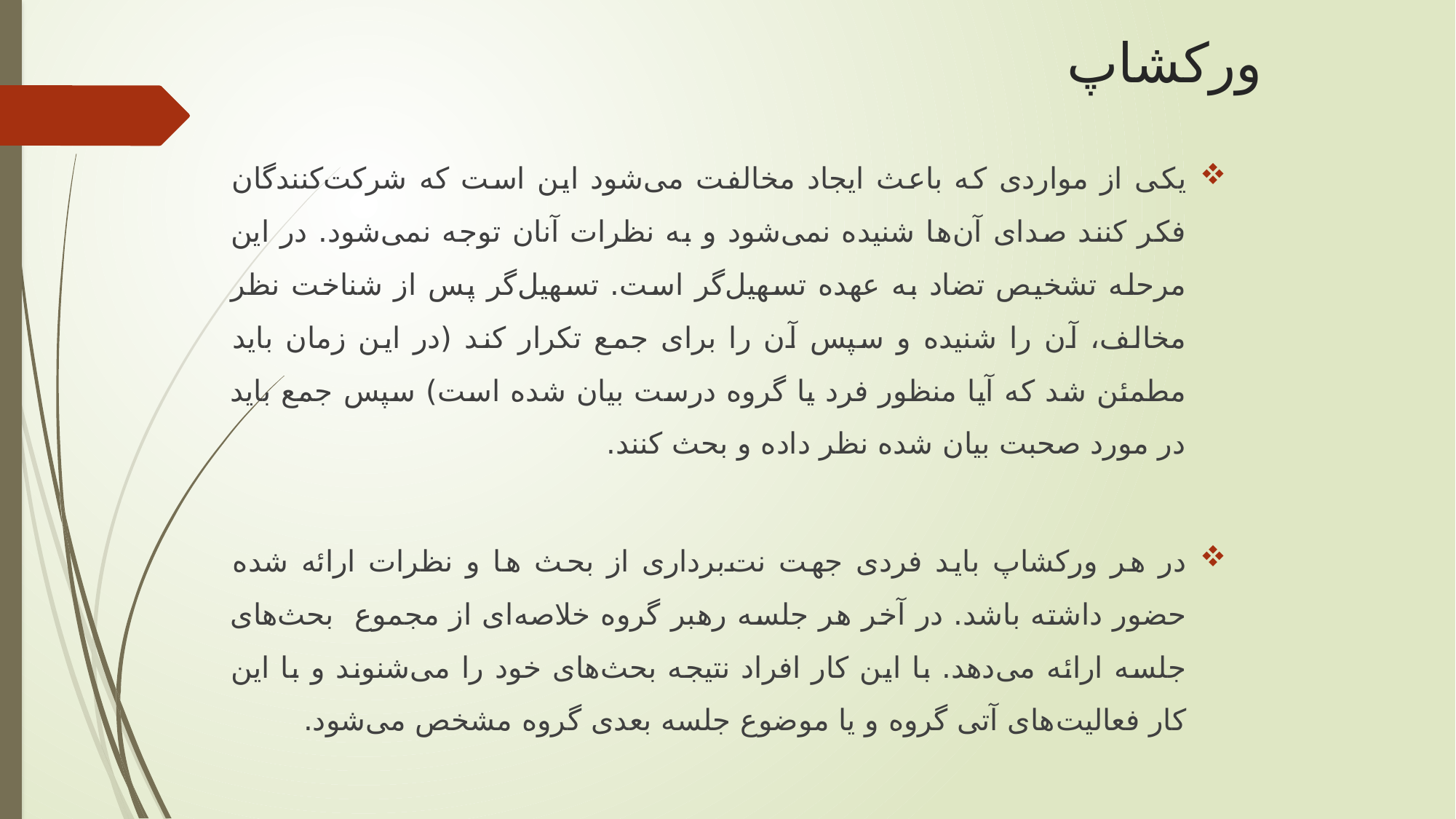

# ورکشاپ
یکی از مواردی که باعث ایجاد مخالفت می‌شود این است که شرکت‌کنندگان فکر کنند صدای آن‌ها شنیده نمی‌شود و به نظرات آنان توجه نمی‌شود. در این مرحله تشخیص تضاد به عهده تسهیل‌گر است. تسهیل‌گر پس از شناخت نظر مخالف، آن را شنیده و سپس آن را برای جمع تکرار کند (در این زمان باید مطمئن شد که آیا منظور فرد یا گروه درست بیان شده است) سپس جمع باید در مورد صحبت بیان شده نظر داده و بحث کنند.

در هر ورکشاپ باید فردی جهت نت‌برداری از بحث ها و نظرات ارائه شده حضور داشته باشد. در آخر هر جلسه رهبر گروه خلاصه‌ای از مجموع  بحث‌های جلسه ارائه می‌دهد. با این کار افراد نتیجه بحث‌های خود را می‌شنوند و با این کار فعالیت‌های آتی گروه و یا موضوع جلسه بعدی گروه مشخص می‌شود.